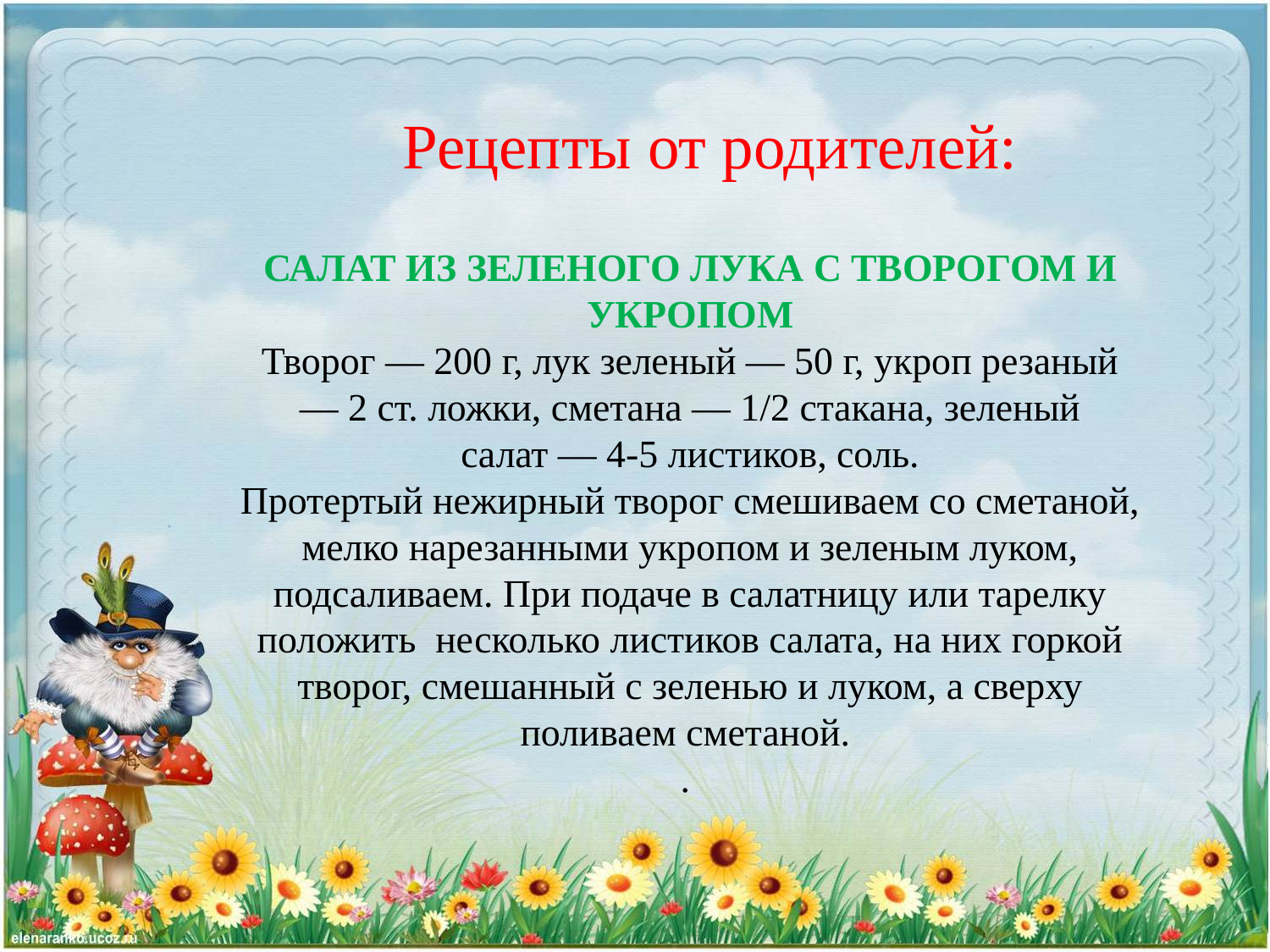

Рецепты от родителей:
САЛАТ ИЗ ЗЕЛЕНОГО ЛУКА С ТВОРОГОМ И
УКРОПОМ
Творог — 200 г, лук зеленый — 50 г, укроп резаный
— 2 ст. ложки, сметана — 1/2 стакана, зеленый
салат — 4-5 листиков, соль.
Протертый нежирный творог смешиваем со сметаной, мелко нарезанными укропом и зеленым луком, подсаливаем. При подаче в салатницу или тарелку положить  несколько листиков салата, на них горкой творог, смешанный с зеленью и луком, а сверху поливаем сметаной.
.